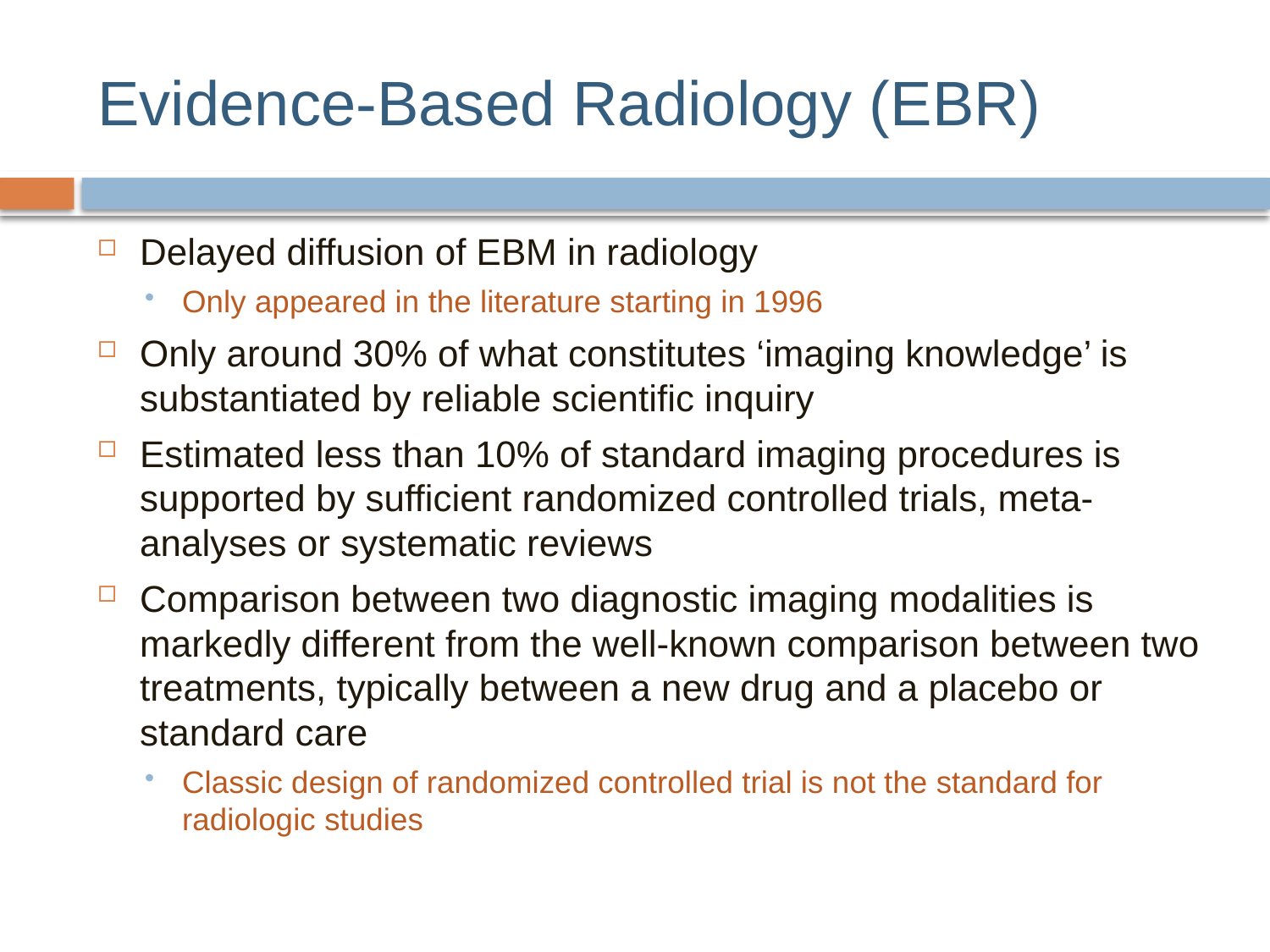

# Evidence-Based Radiology (EBR)
Delayed diffusion of EBM in radiology
Only appeared in the literature starting in 1996
Only around 30% of what constitutes ‘imaging knowledge’ is substantiated by reliable scientific inquiry
Estimated less than 10% of standard imaging procedures is supported by sufficient randomized controlled trials, meta-analyses or systematic reviews
Comparison between two diagnostic imaging modalities is markedly different from the well-known comparison between two treatments, typically between a new drug and a placebo or standard care
Classic design of randomized controlled trial is not the standard for radiologic studies